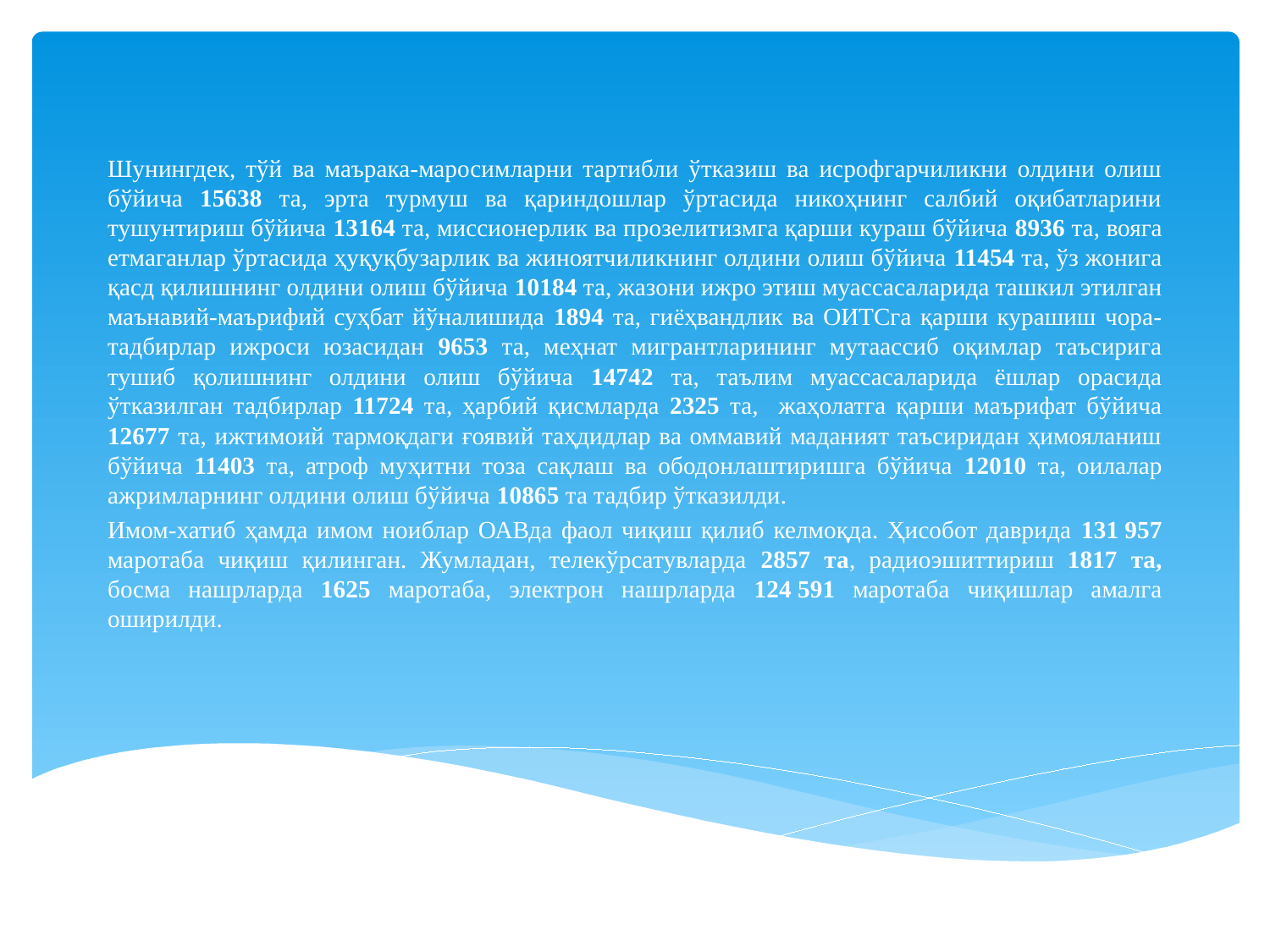

Шунингдек, тўй ва маърака-маросимларни тартибли ўтказиш ва исрофгарчиликни олдини олиш бўйича 15638 та, эрта турмуш ва қариндошлар ўртасида никоҳнинг салбий оқибатларини тушунтириш бўйича 13164 та, миссионерлик ва прозелитизмга қарши кураш бўйича 8936 та, вояга етмаганлар ўртасида ҳуқуқбузарлик ва жиноятчиликнинг олдини олиш бўйича 11454 та, ўз жонига қасд қилишнинг олдини олиш бўйича 10184 та, жазони ижро этиш муассасаларида ташкил этилган маънавий-маърифий суҳбат йўналишида 1894 та, гиёҳвандлик ва ОИТСга қарши курашиш чора-тадбирлар ижроси юзасидан 9653 та, меҳнат мигрантларининг мутаассиб оқимлар таъсирига тушиб қолишнинг олдини олиш бўйича 14742 та, таълим муассасаларида ёшлар орасида ўтказилган тадбирлар 11724 та, ҳарбий қисмларда 2325 та,  жаҳолатга қарши маърифат бўйича 12677 та, ижтимоий тармоқдаги ғоявий таҳдидлар ва оммавий маданият таъсиридан ҳимояланиш бўйича 11403 та, атроф муҳитни тоза сақлаш ва ободонлаштиришга бўйича 12010 та, оилалар ажримларнинг олдини олиш бўйича 10865 та тадбир ўтказилди.
Имом-хатиб ҳамда имом ноиблар ОАВда фаол чиқиш қилиб келмоқда. Ҳисобот даврида 131 957 маротаба чиқиш қилинган. Жумладан, телекўрсатувларда 2857 та, радиоэшиттириш 1817 та, босма нашрларда 1625 маротаба, электрон нашрларда 124 591 маротаба чиқишлар амалга оширилди.